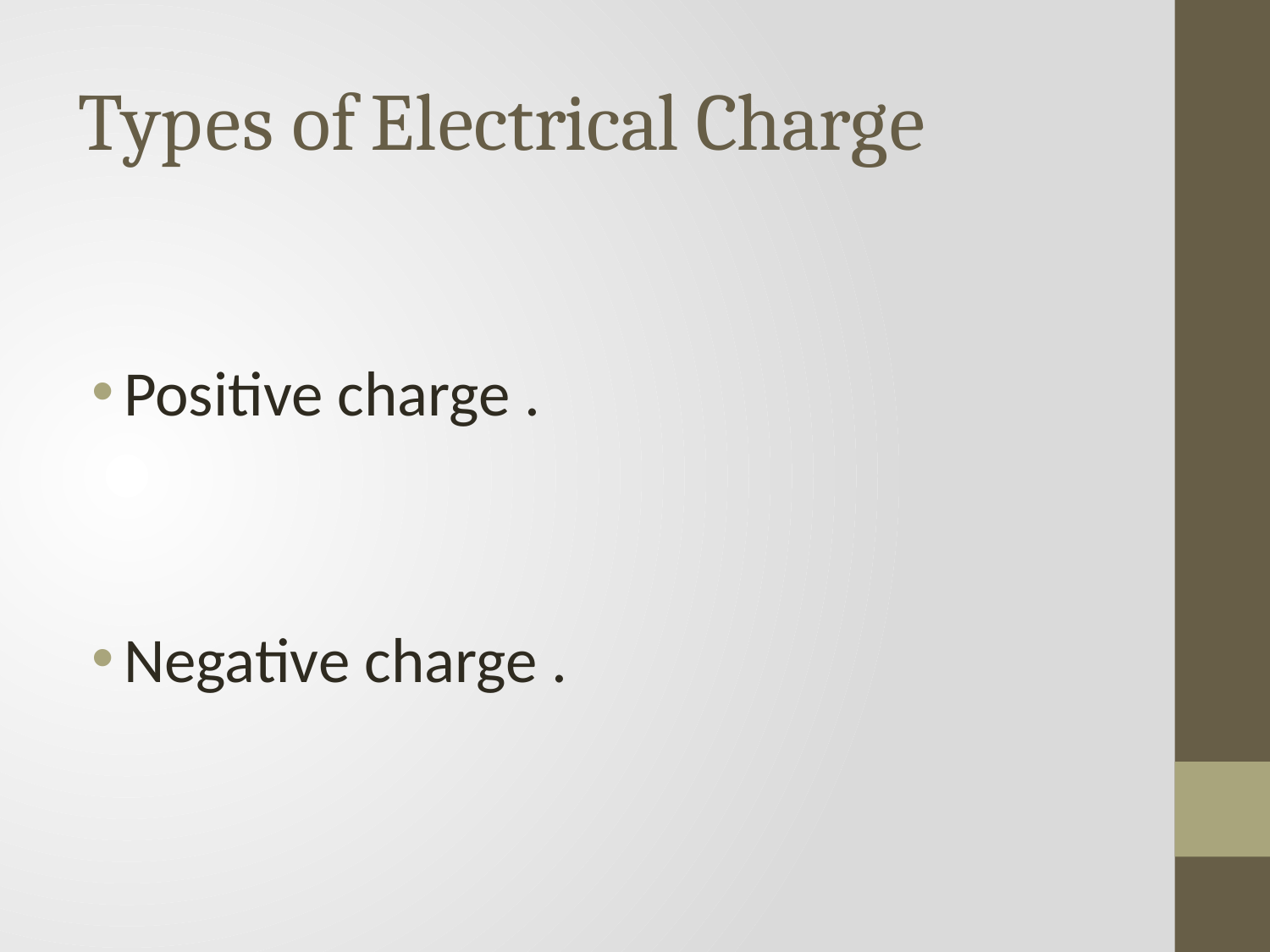

# Types of Electrical Charge
Positive charge .

Negative charge .